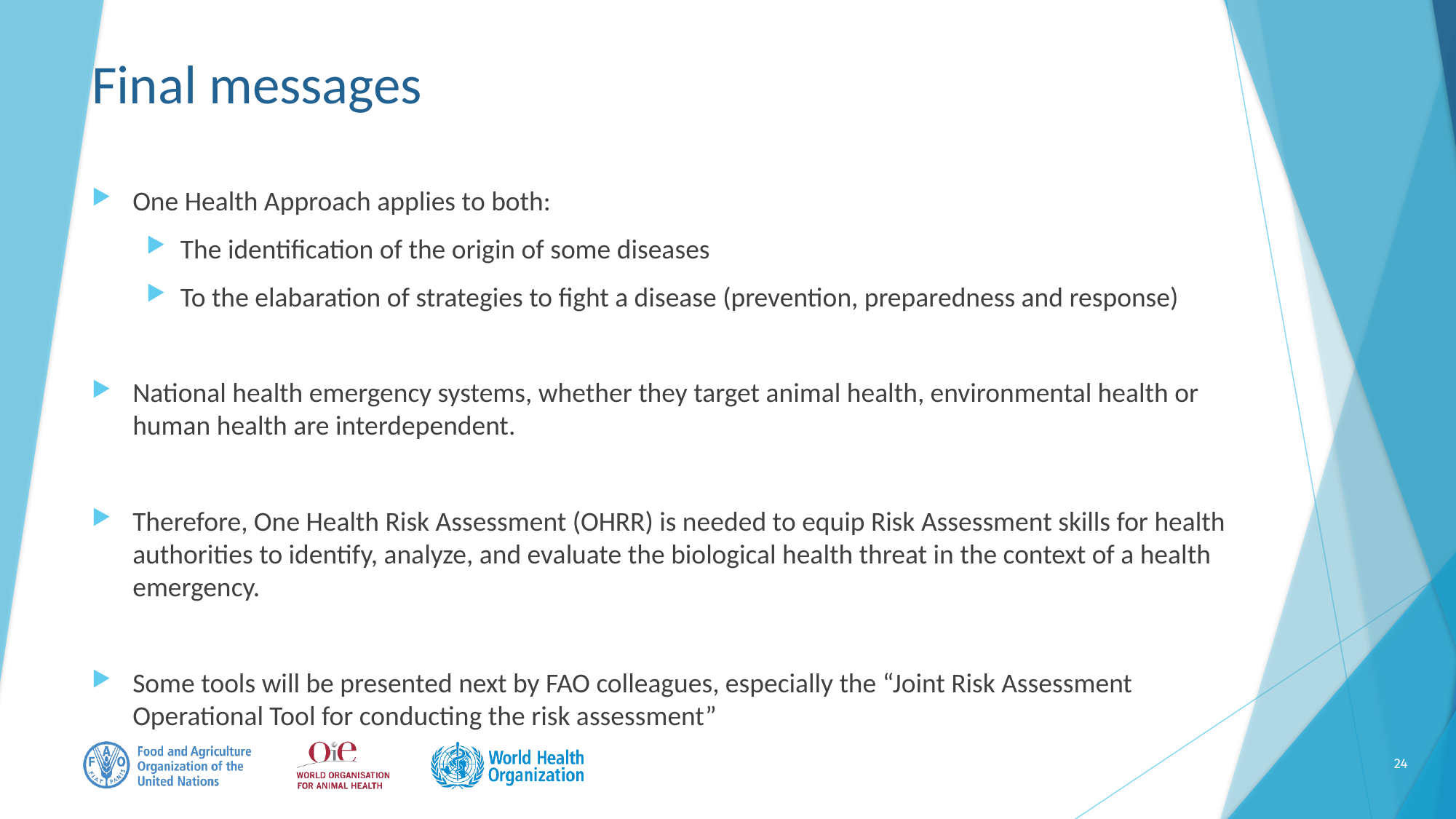

# Final messages
One Health Approach applies to both:
The identification of the origin of some diseases
To the elabaration of strategies to fight a disease (prevention, preparedness and response)

National health emergency systems, whether they target animal health, environmental health or human health are interdependent. ​

Therefore, One Health Risk Assessment (OHRR) is needed to equip Risk Assessment skills for health authorities to identify, analyze, and evaluate the biological health threat in the context of a health emergency.​

Some tools will be presented next by FAO colleagues, especially the “Joint Risk Assessment Operational Tool for conducting the risk assessment”​
24